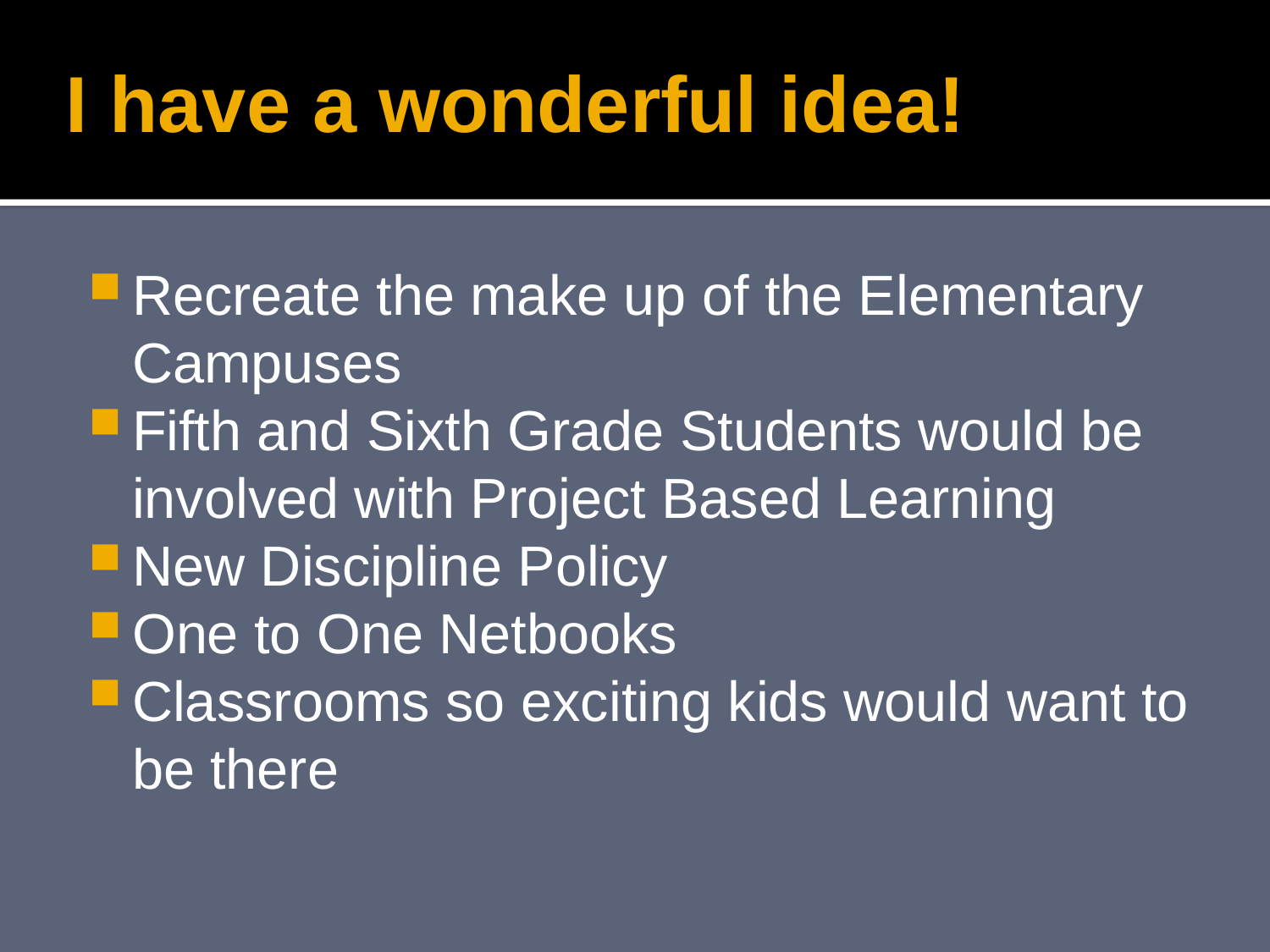

# I have a wonderful idea!
Recreate the make up of the Elementary Campuses
Fifth and Sixth Grade Students would be involved with Project Based Learning
New Discipline Policy
One to One Netbooks
Classrooms so exciting kids would want to be there